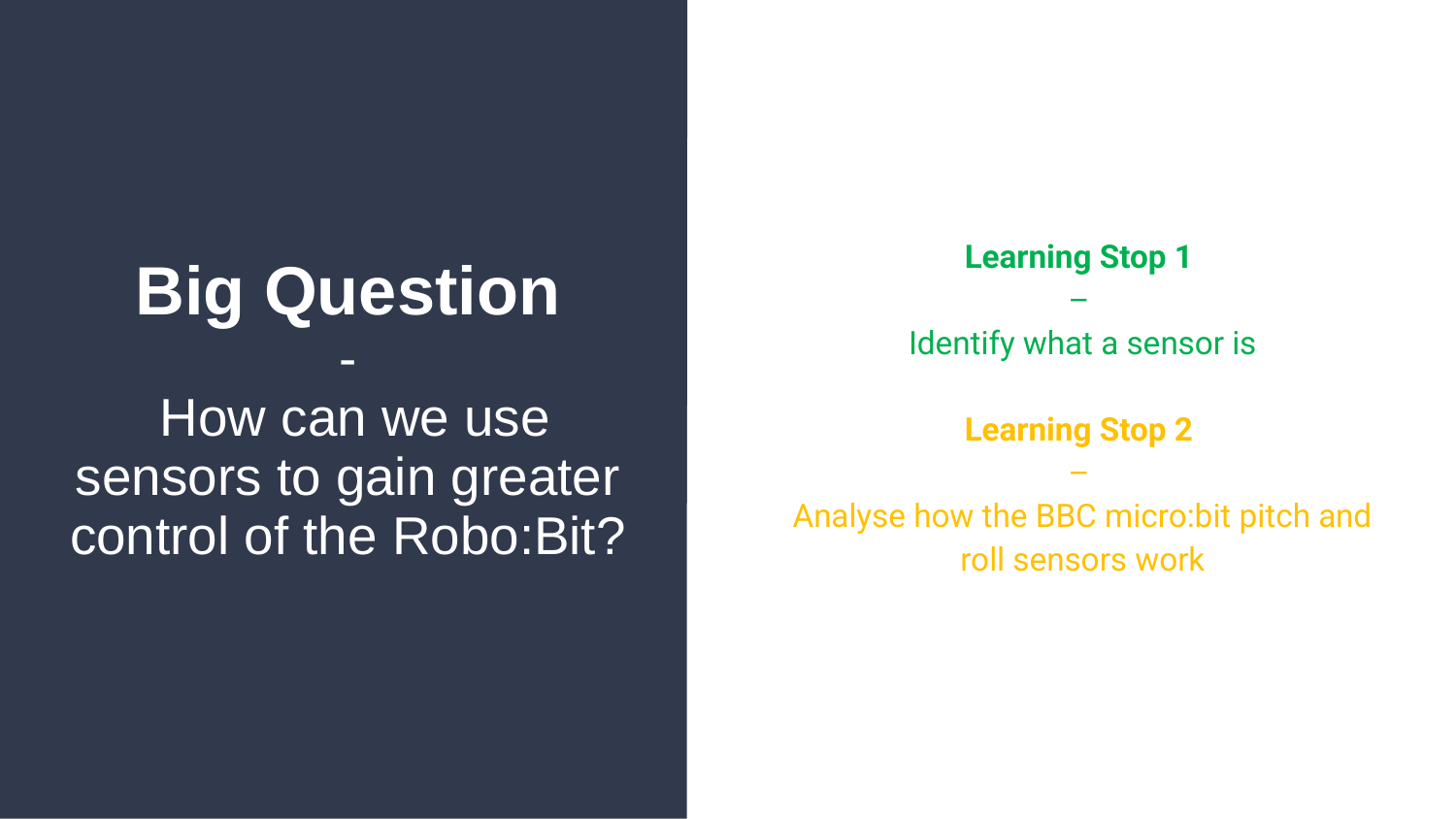

Learning Stop 1
–
Identify what a sensor is

Learning Stop 2
–
Analyse how the BBC micro:bit pitch and roll sensors work
# Big Question - How can we use sensors to gain greater control of the Robo:Bit?